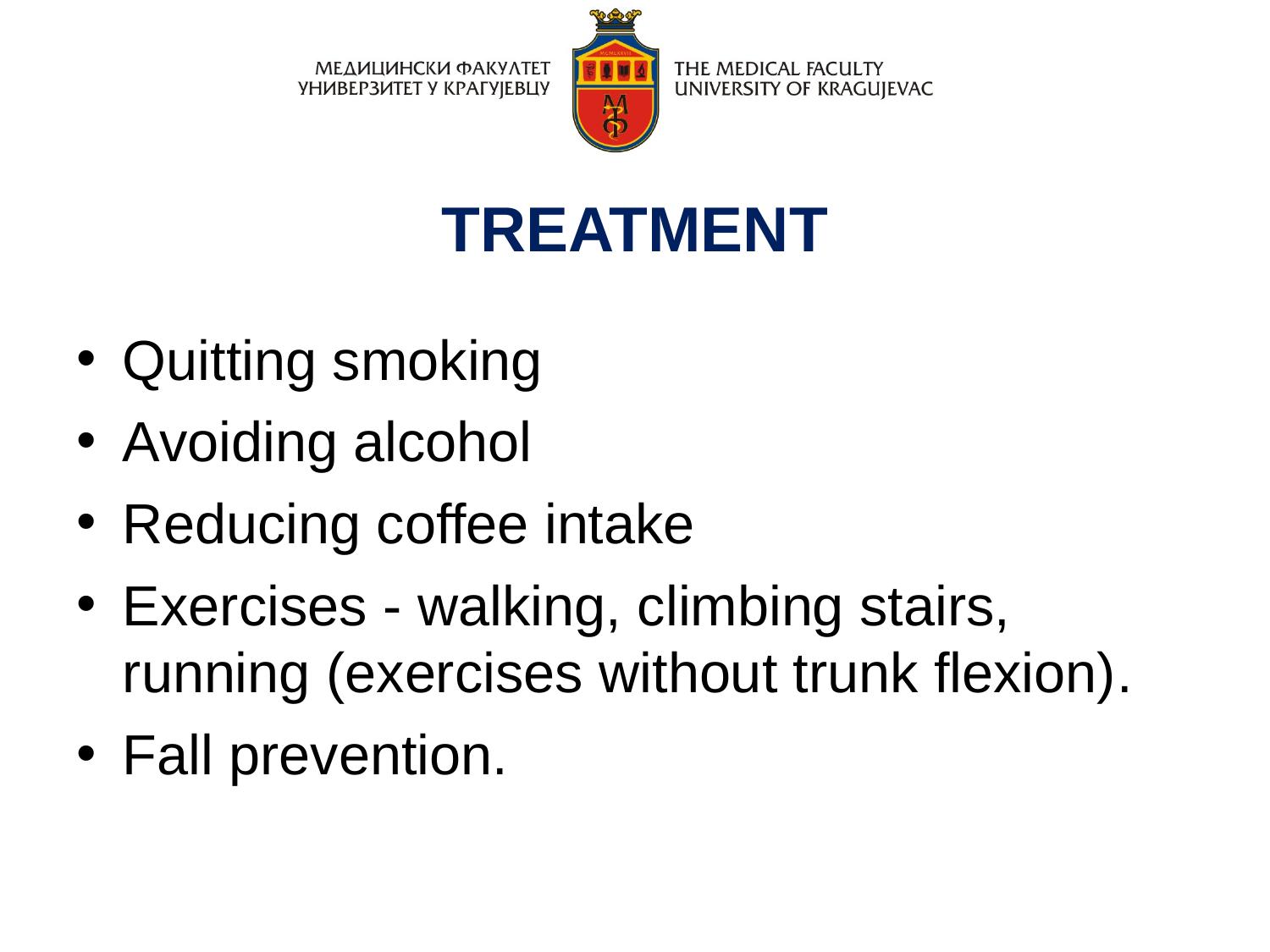

TREATMENT
Quitting smoking
Avoiding alcohol
Reducing coffee intake
Exercises - walking, climbing stairs, running (exercises without trunk flexion).
Fall prevention.